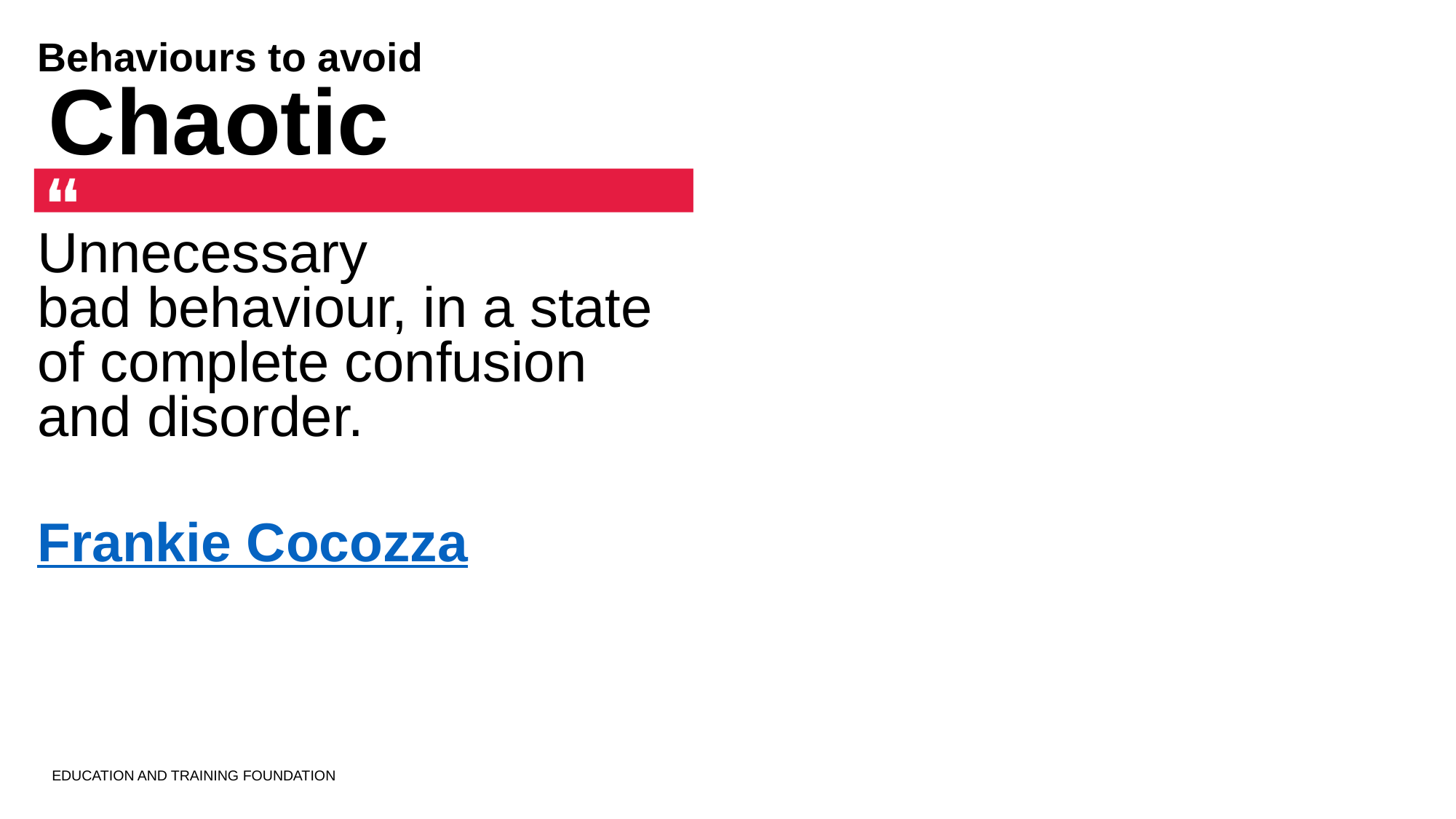

Behaviours to avoid
# Chaotic
Unnecessary bad behaviour, in a state of complete confusion and disorder.

Frankie Cocozza

EDUCATION AND TRAINING FOUNDATION